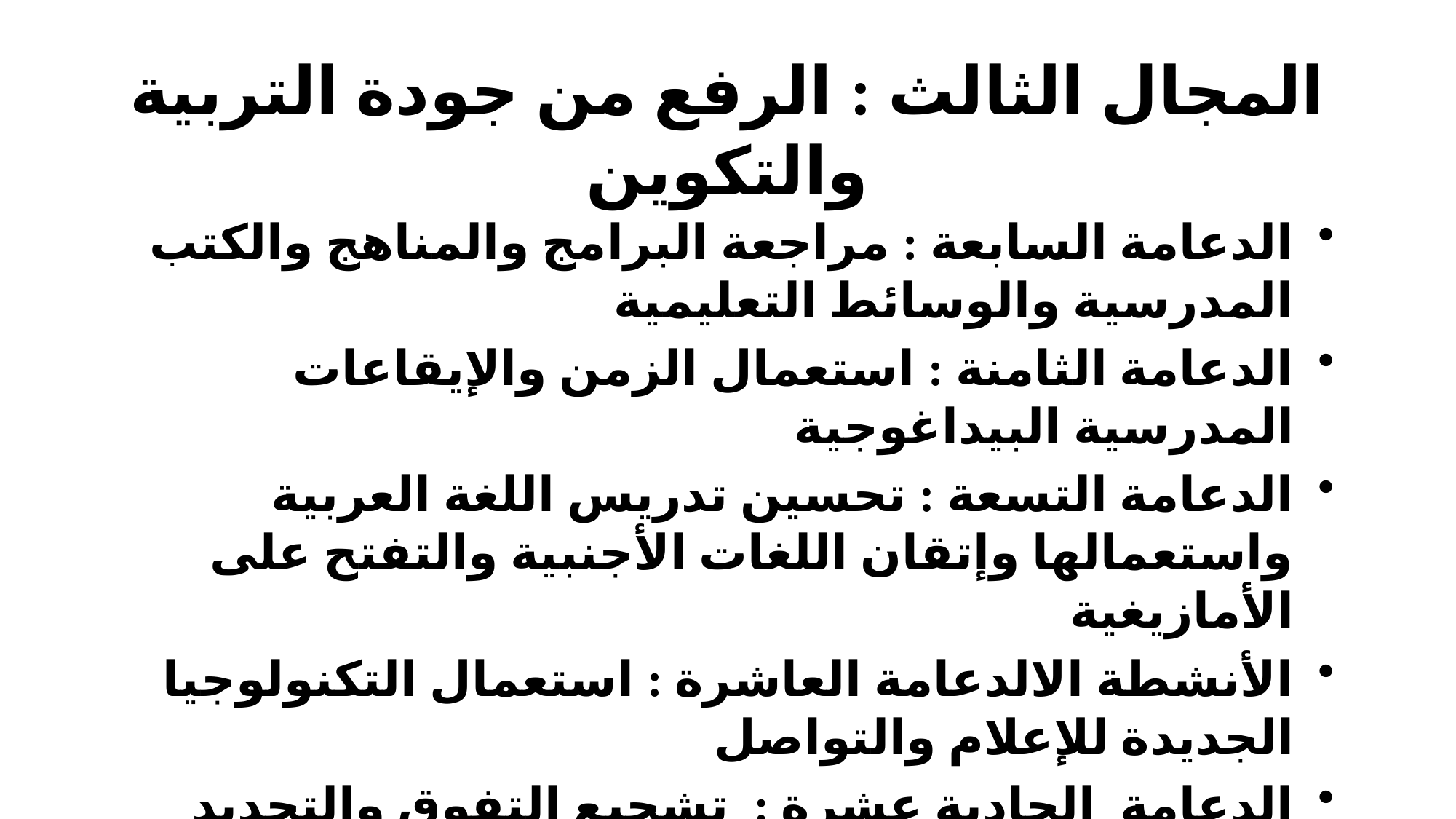

# المجال الثالث : الرفع من جودة التربية والتكوين
الدعامة السابعة : مراجعة البرامج والمناهج والكتب المدرسية والوسائط التعليمية
الدعامة الثامنة : استعمال الزمن والإيقاعات المدرسية البيداغوجية
الدعامة التسعة : تحسين تدريس اللغة العربية واستعمالها وإتقان اللغات الأجنبية والتفتح على الأمازيغية
الأنشطة الالدعامة العاشرة : استعمال التكنولوجيا الجديدة للإعلام والتواصل
الدعامة  الحادية عشرة :  تشجيع التفوق والتجديد والبحث العلمي
الدعامة الثانية عشرة : إنعاش رياضية والتربية البدنية المدرسية والجامعية والأنشطة الموازية